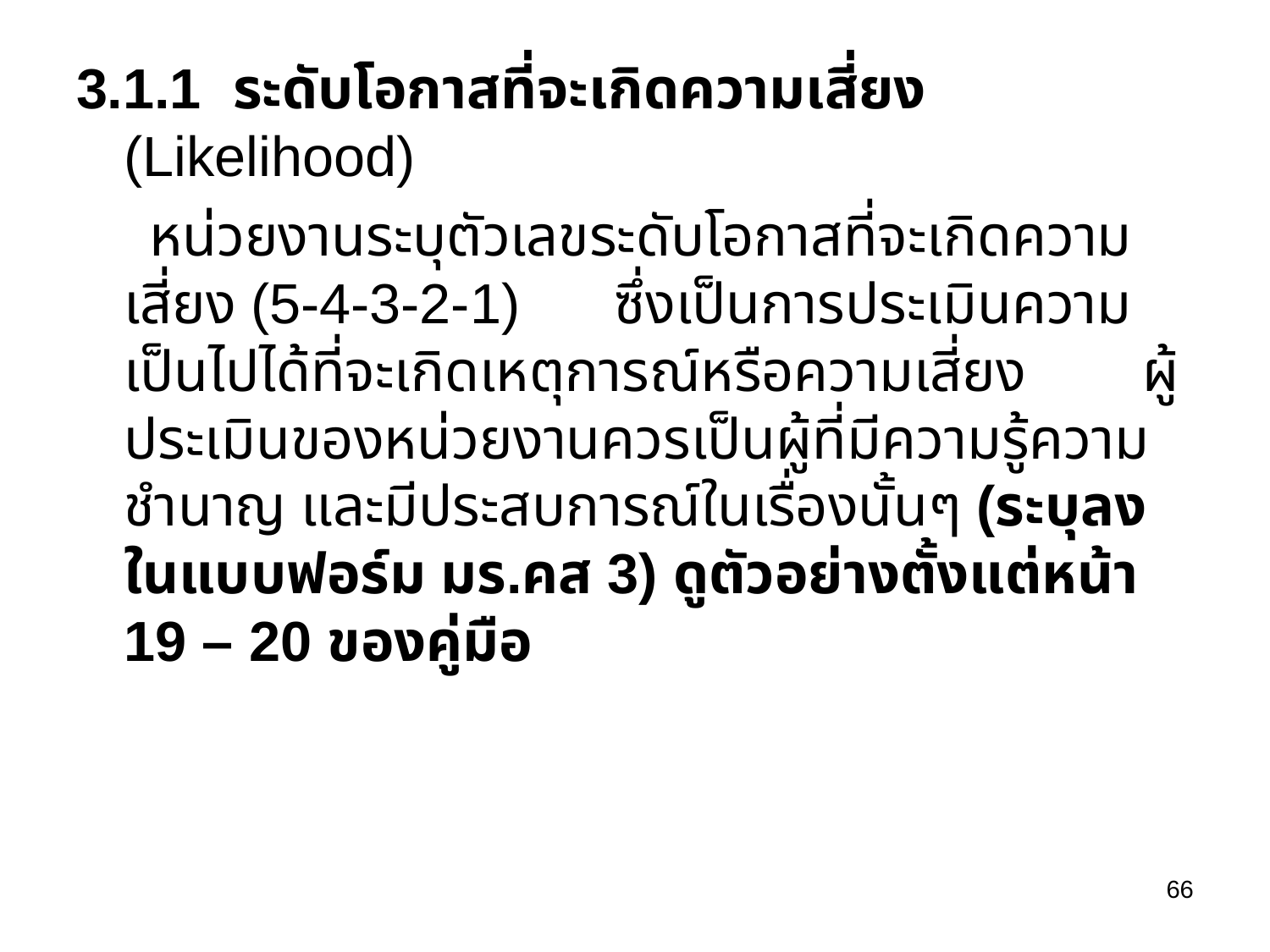

3.1.1  ระดับโอกาสที่จะเกิดความเสี่ยง (Likelihood)
     หน่วยงานระบุตัวเลขระดับโอกาสที่จะเกิดความเสี่ยง (5-4-3-2-1)      ซึ่งเป็นการประเมินความเป็นไปได้ที่จะเกิดเหตุการณ์หรือความเสี่ยง        ผู้ประเมินของหน่วยงานควรเป็นผู้ที่มีความรู้ความชำนาญ และมีประสบการณ์ในเรื่องนั้นๆ (ระบุลงในแบบฟอร์ม มร.คส 3) ดูตัวอย่างตั้งแต่หน้า 19 – 20 ของคู่มือ

66